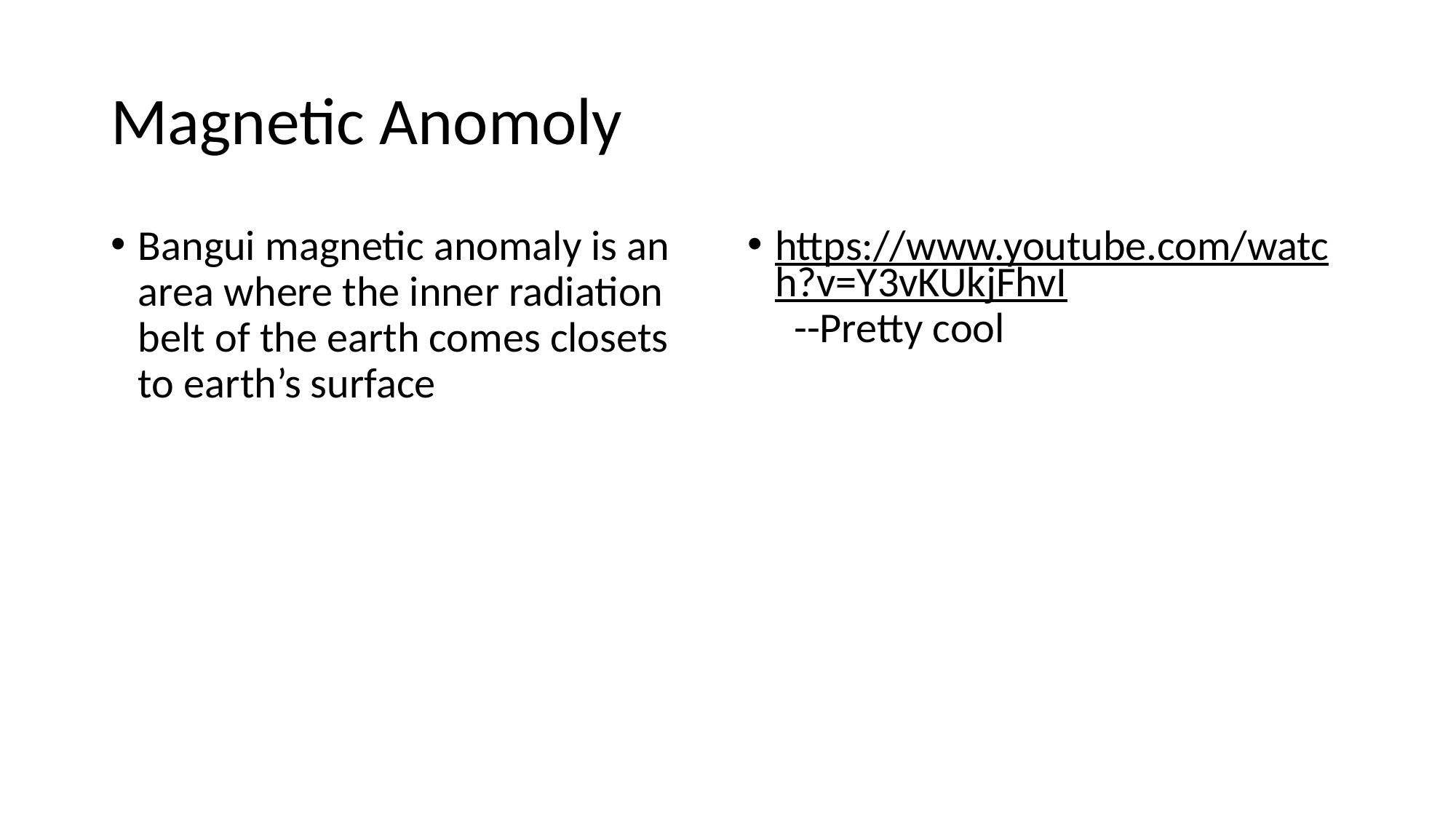

# Magnetic Anomoly
Bangui magnetic anomaly is an area where the inner radiation belt of the earth comes closets to earth’s surface
https://www.youtube.com/watch?v=Y3vKUkjFhvI  --Pretty cool